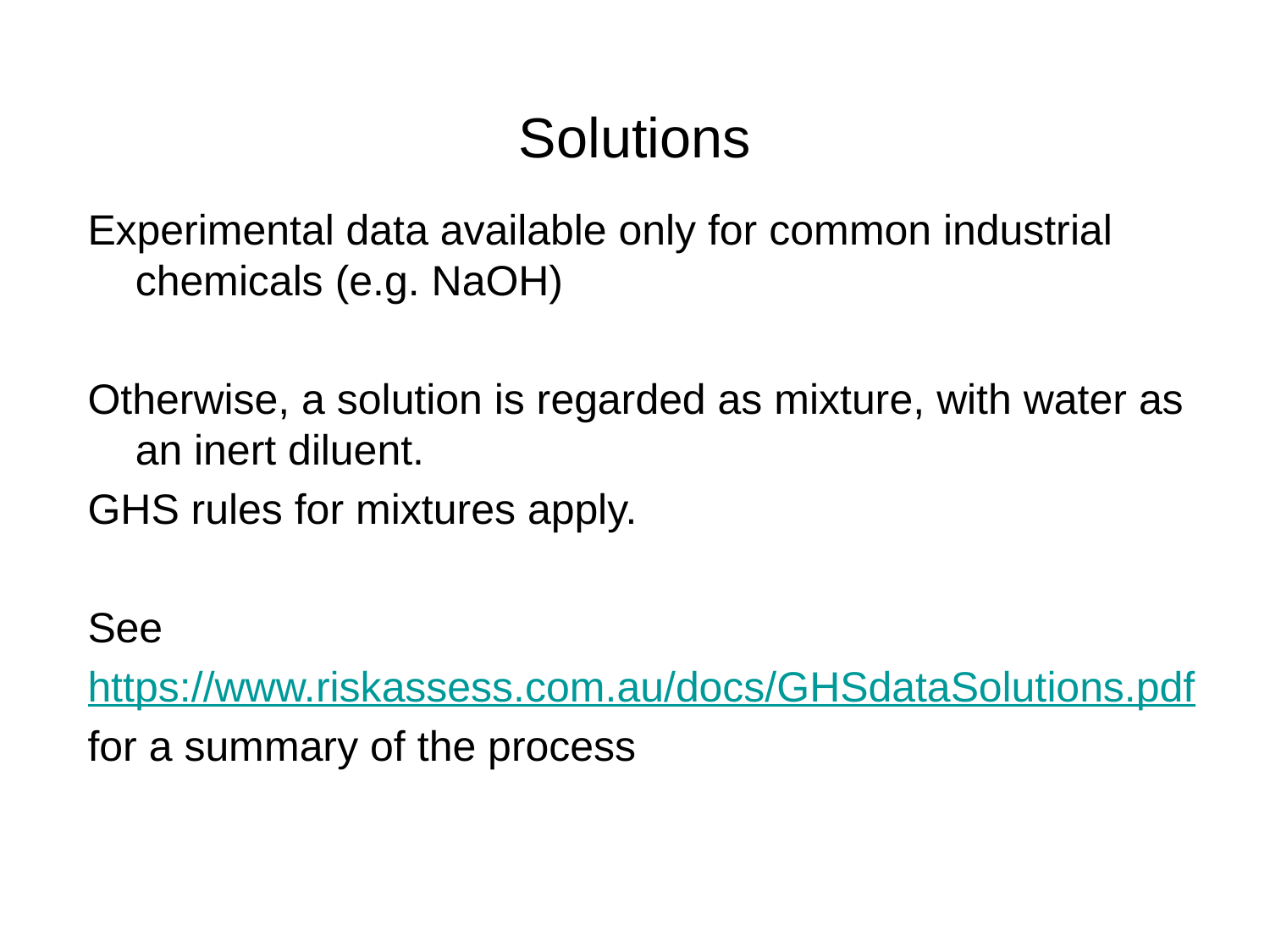

# Solutions
Experimental data available only for common industrial chemicals (e.g. NaOH)

Otherwise, a solution is regarded as mixture, with water as an inert diluent.
GHS rules for mixtures apply.

See
https://www.riskassess.com.au/docs/GHSdataSolutions.pdf
for a summary of the process